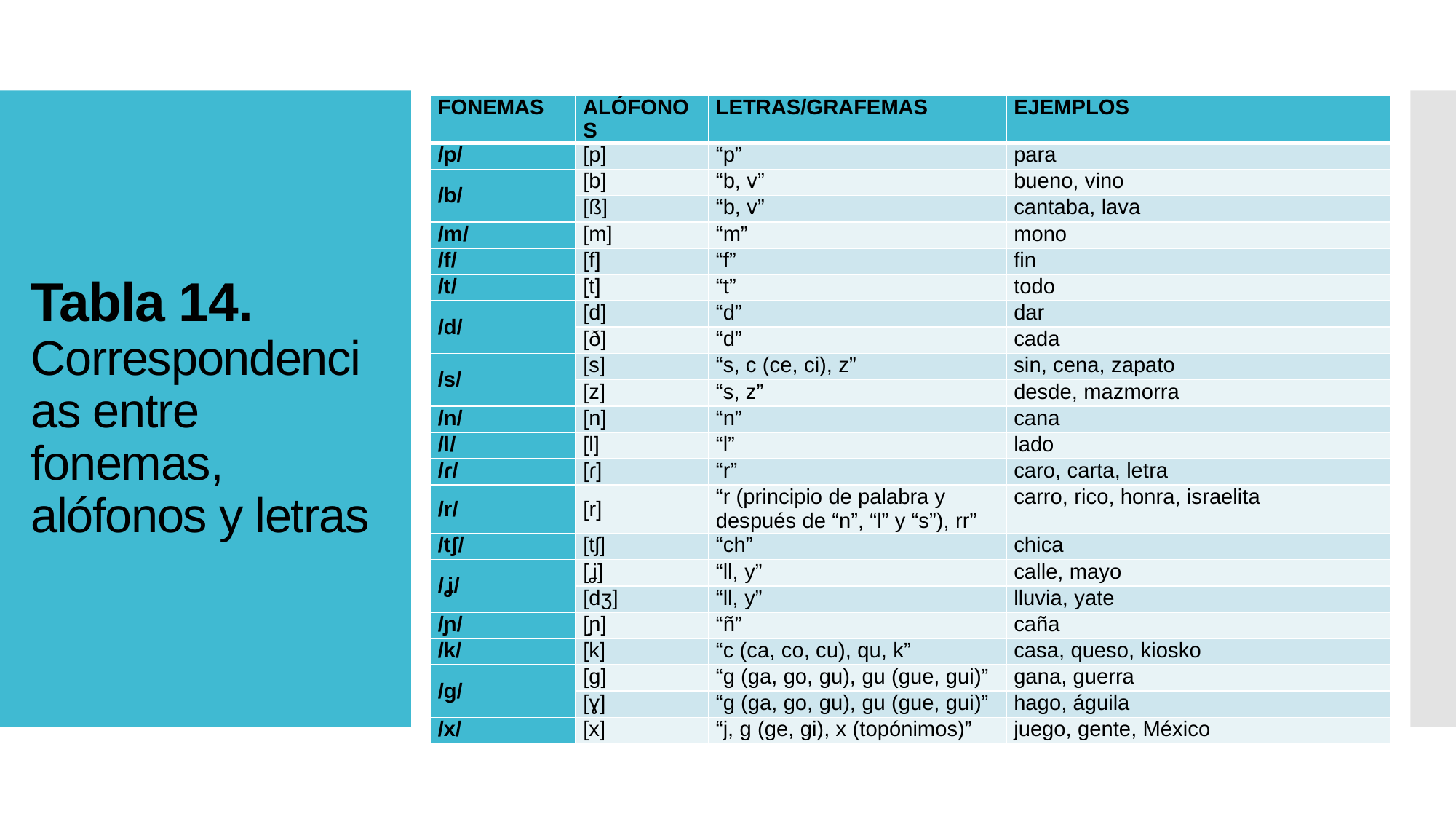

| fonemas | alófonos | letras/grafemas | ejemplos |
| --- | --- | --- | --- |
| /p/ | [p] | “p” | para |
| /b/ | [b] | “b, v” | bueno, vino |
|  | [ß] | “b, v” | cantaba, lava |
| /m/ | [m] | “m” | mono |
| /f/ | [f] | “f” | fin |
| /t/ | [t] | “t” | todo |
| /d/ | [d] | “d” | dar |
|  | [ð] | “d” | cada |
| /s/ | [s] | “s, c (ce, ci), z” | sin, cena, zapato |
|  | [z] | “s, z” | desde, mazmorra |
| /n/ | [n] | “n” | cana |
| /l/ | [l] | “l” | lado |
| /ɾ/ | [ɾ] | “r” | caro, carta, letra |
| /r/ | [r] | “r (principio de palabra y después de “n”, “l” y “s”), rr” | carro, rico, honra, israelita |
| /tʃ/ | [tʃ] | “ch” | chica |
| /ʝ/ | [ʝ] | “ll, y” | calle, mayo |
|  | [dʒ] | “ll, y” | lluvia, yate |
| /ɲ/ | [ɲ] | “ñ” | caña |
| /k/ | [k] | “c (ca, co, cu), qu, k” | casa, queso, kiosko |
| /g/ | [g] | “g (ga, go, gu), gu (gue, gui)” | gana, guerra |
|  | [ɣ] | “g (ga, go, gu), gu (gue, gui)” | hago, águila |
| /x/ | [x] | “j, g (ge, gi), x (topónimos)” | juego, gente, México |
# Tabla 14. Correspondencias entre fonemas, alófonos y letras